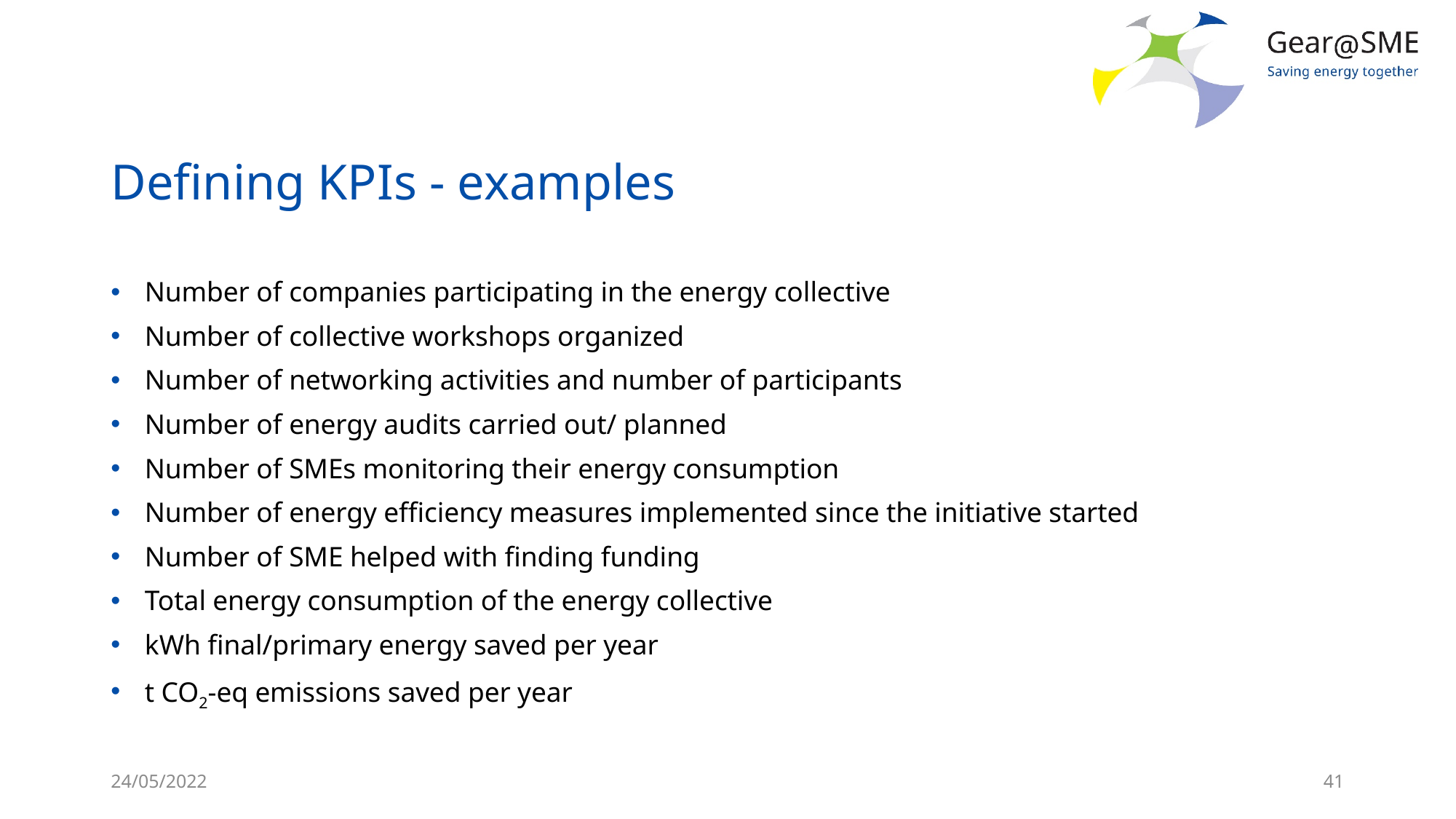

# Defining KPIs - examples

Number of companies participating in the energy collective
Number of collective workshops organized
Number of networking activities and number of participants
Number of energy audits carried out/ planned
Number of SMEs monitoring their energy consumption
Number of energy efficiency measures implemented since the initiative started
Number of SME helped with finding funding
Total energy consumption of the energy collective
kWh final/primary energy saved per year
t CO2-eq emissions saved per year

24/05/2022
41